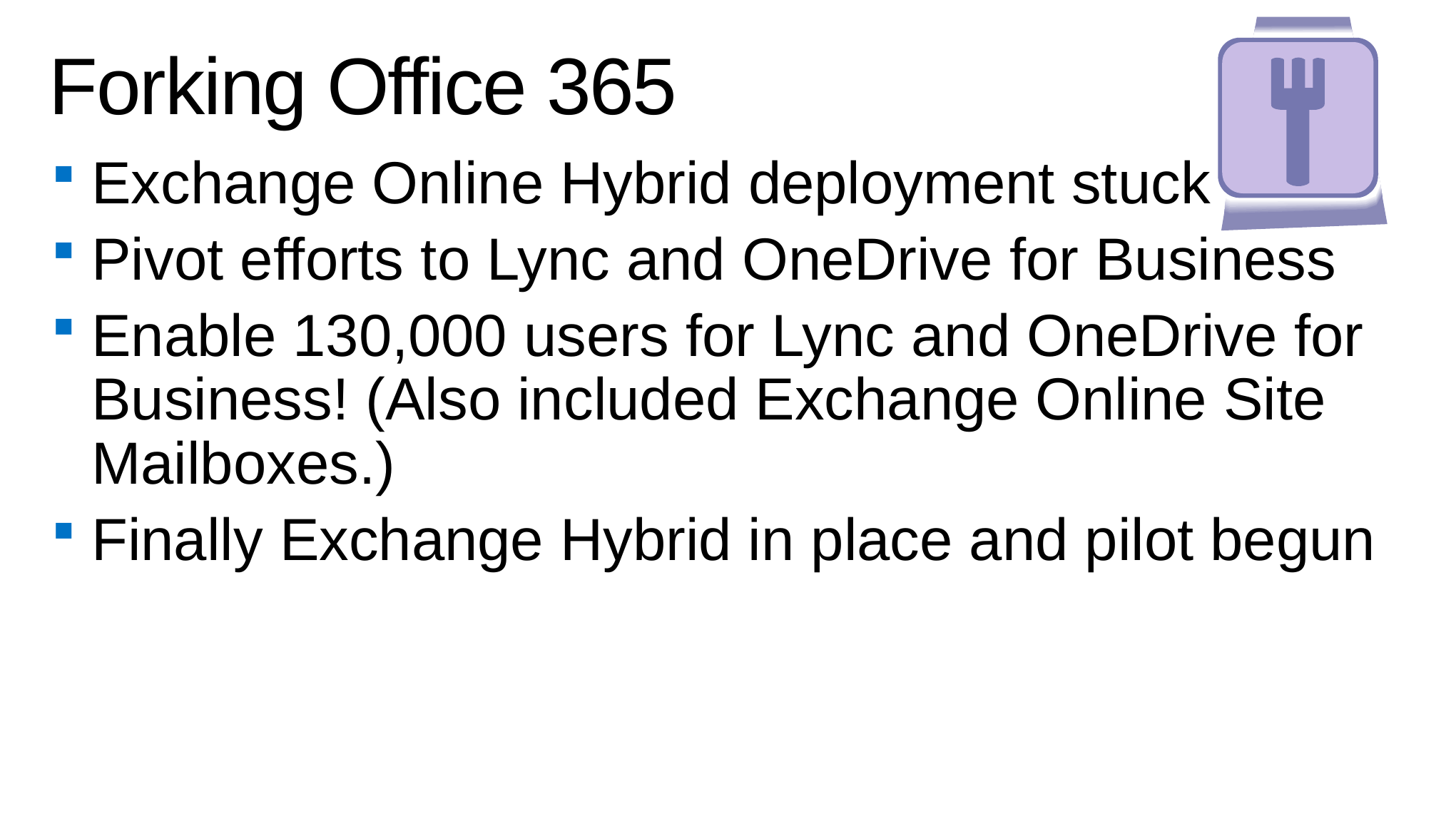

# Forking Office 365
Exchange Online Hybrid deployment stuck
Pivot efforts to Lync and OneDrive for Business
Enable 130,000 users for Lync and OneDrive for Business! (Also included Exchange Online Site Mailboxes.)
Finally Exchange Hybrid in place and pilot begun